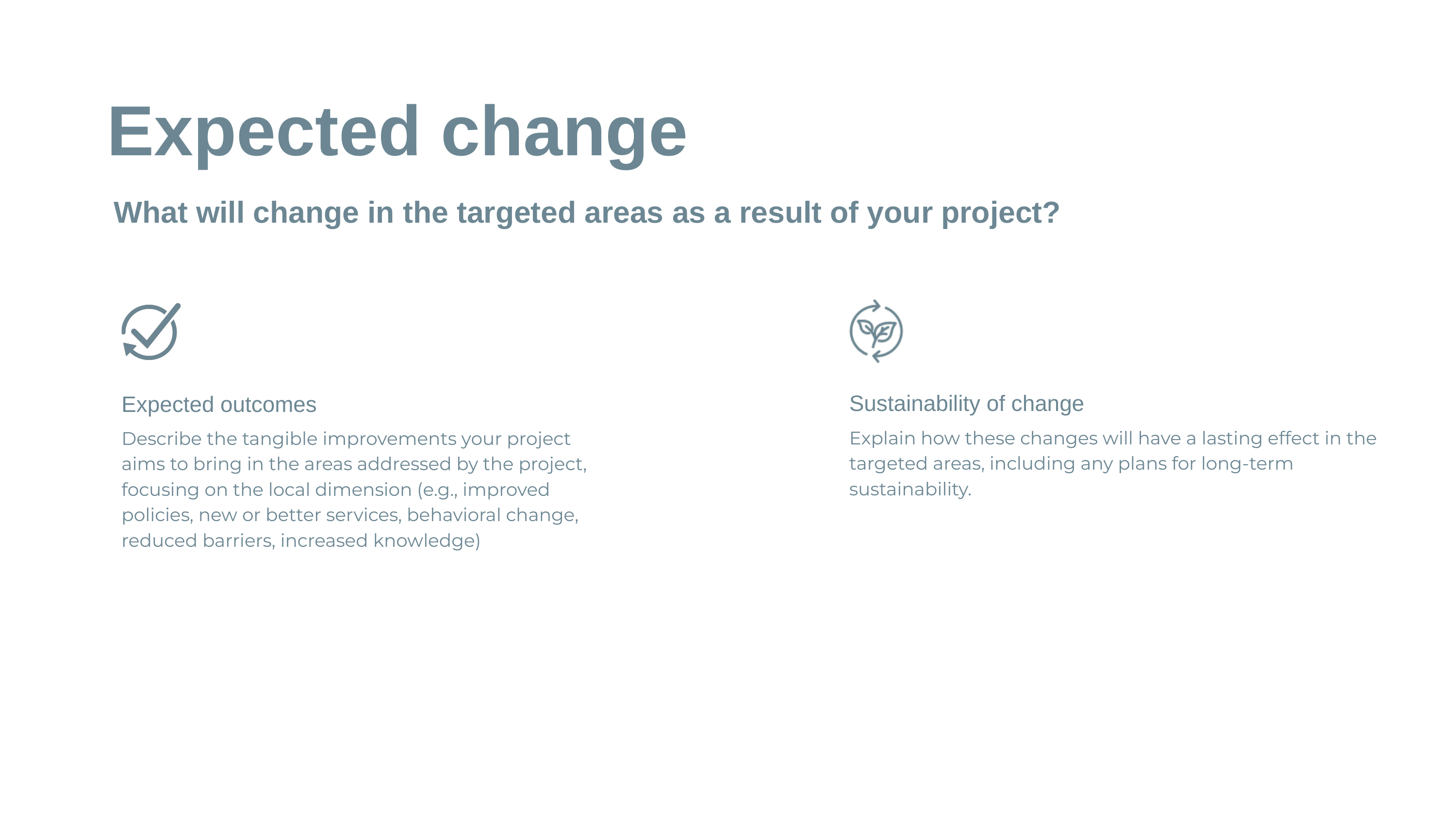

Expected change

What will change in the targeted areas as a result of your project?

Sustainability of change
Expected outcomes
Explain how these changes will have a lasting effect in the targeted areas, including any plans for long-term sustainability.
Describe the tangible improvements your project aims to bring in the areas addressed by the project, focusing on the local dimension (e.g., improved policies, new or better services, behavioral change, reduced barriers, increased knowledge)